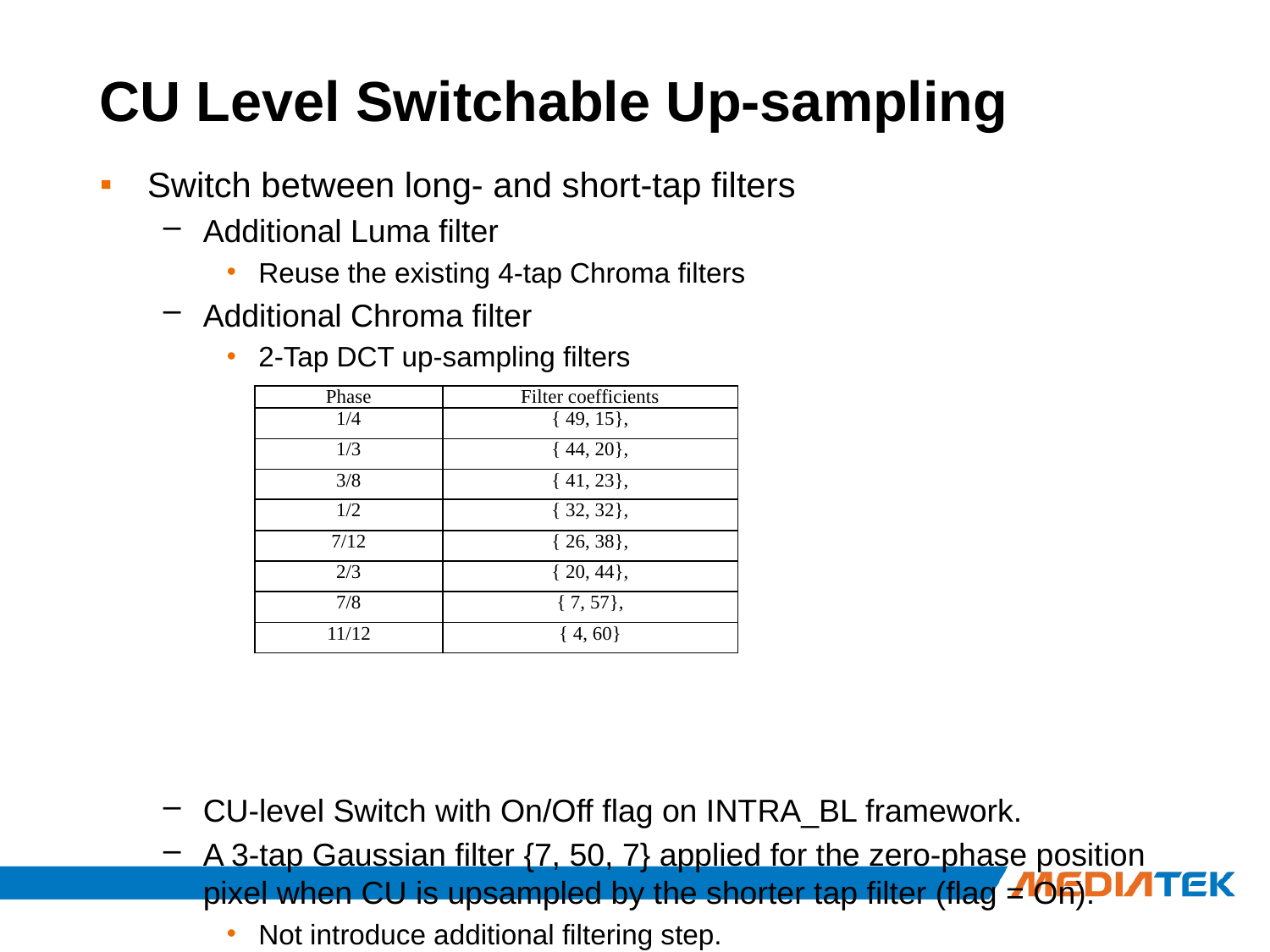

# CU Level Switchable Up-sampling
Switch between long- and short-tap filters
Additional Luma filter
Reuse the existing 4-tap Chroma filters
Additional Chroma filter
2-Tap DCT up-sampling filters

CU-level Switch with On/Off flag on INTRA_BL framework.
A 3-tap Gaussian filter {7, 50, 7} applied for the zero-phase position pixel when CU is upsampled by the shorter tap filter (flag = On).
Not introduce additional filtering step.

| Phase | Filter coefficients |
| --- | --- |
| 1/4 | { 49, 15}, |
| 1/3 | { 44, 20}, |
| 3/8 | { 41, 23}, |
| 1/2 | { 32, 32}, |
| 7/12 | { 26, 38}, |
| 2/3 | { 20, 44}, |
| 7/8 | { 7, 57}, |
| 11/12 | { 4, 60} |